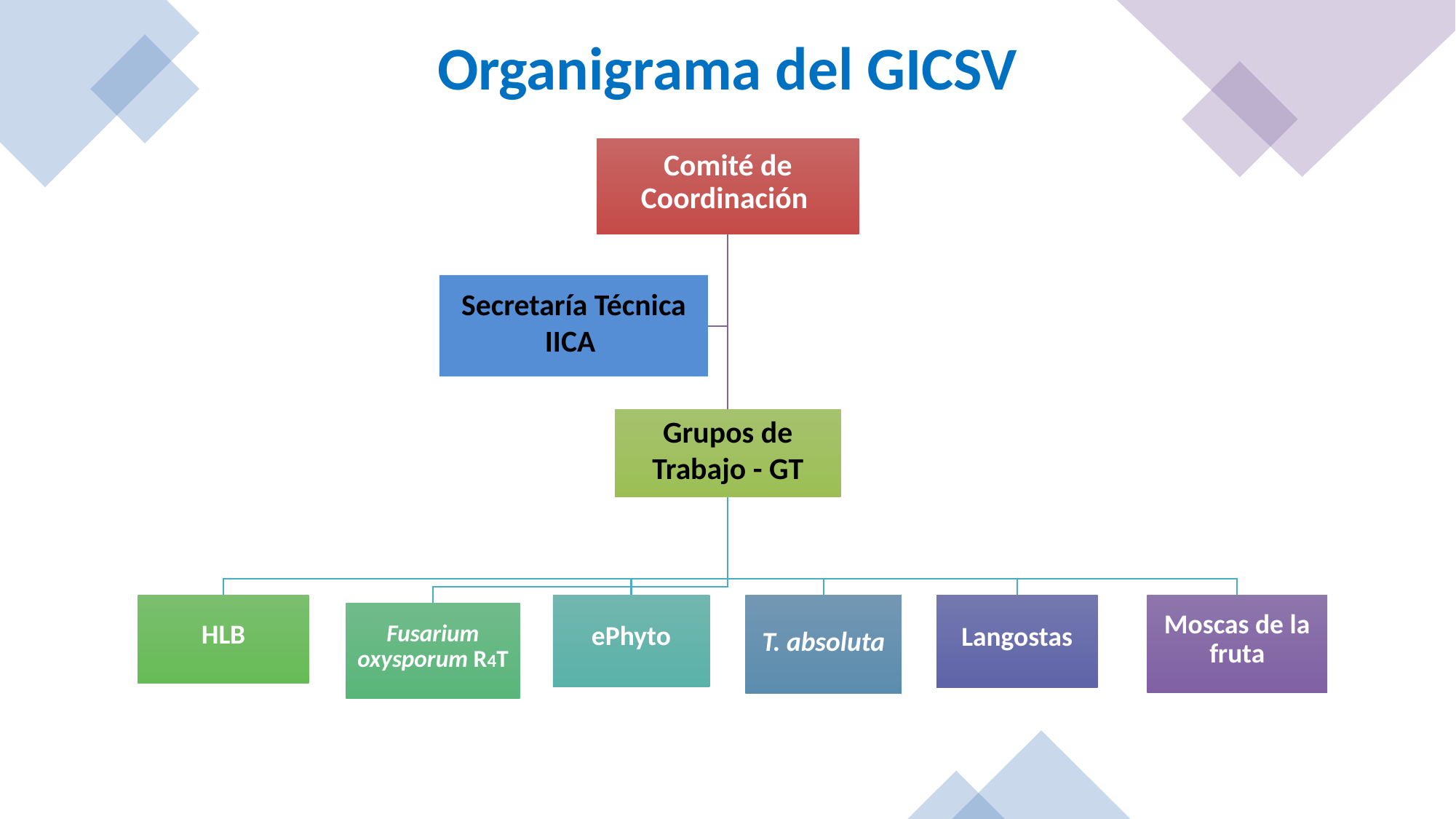

# Organigrama del GICSV

Comité de Coordinación

Grupos de Trabajo - GT

HLB

Fusarium oxysporum R4T

ePhyto

T. absoluta

Langostas

Moscas de la fruta

Secretaría Técnica IICA